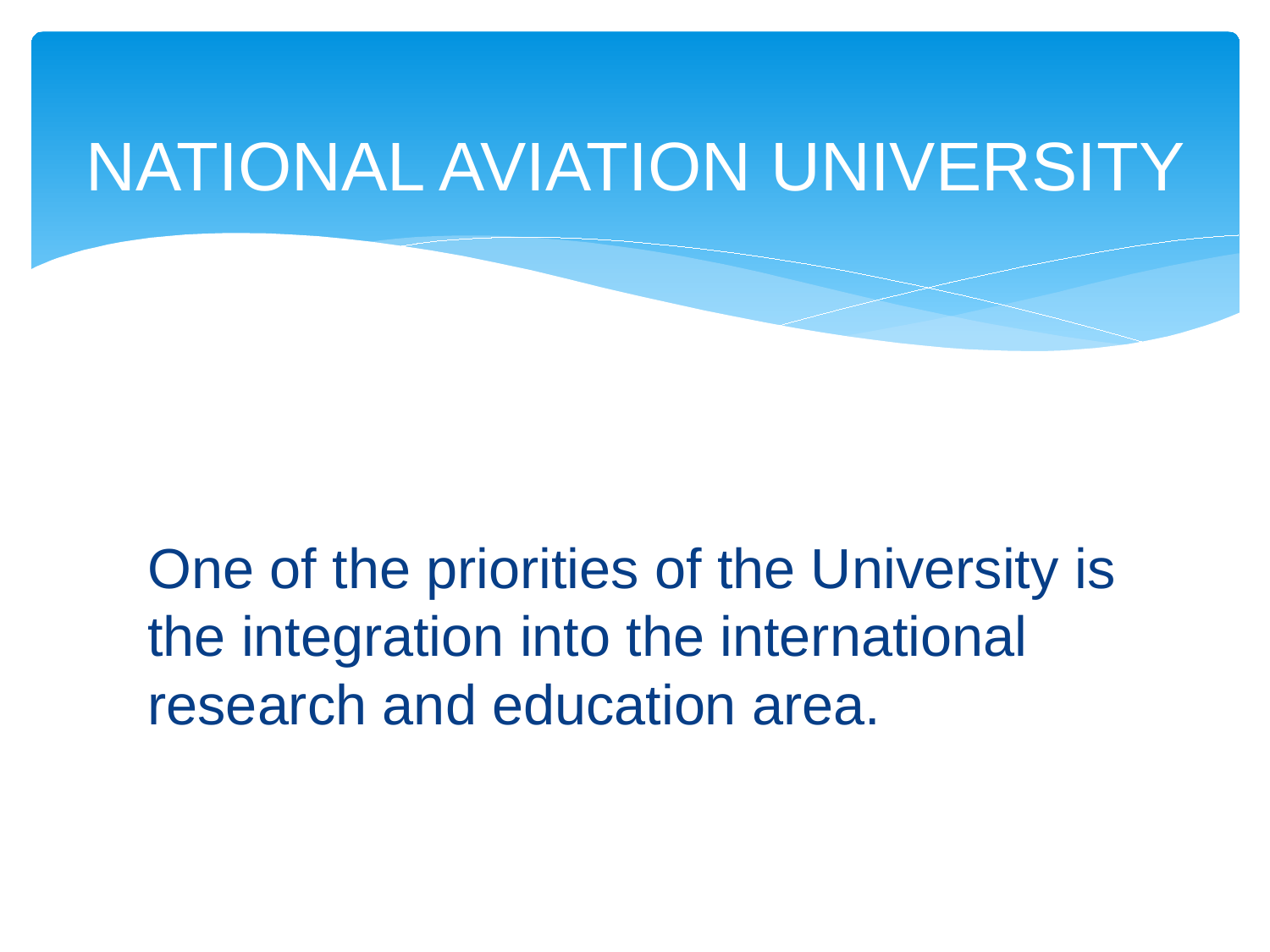

# NATIONAL AVIATION UNIVERSITY
One of the priorities of the University is the integration into the international research and education area.